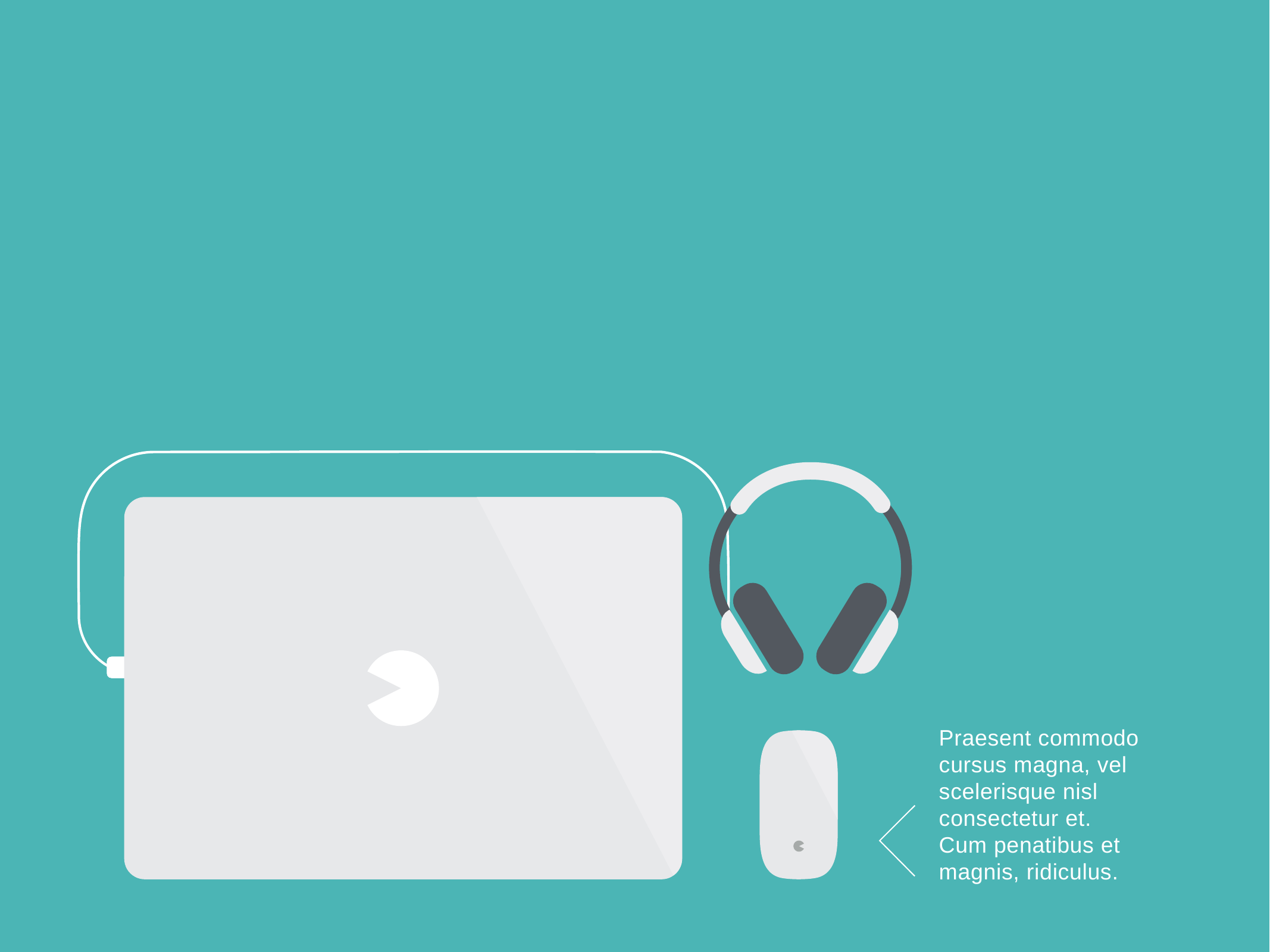

#

Praesent commodo cursus magna, vel scelerisque nisl consectetur et. Cum penatibus et magnis, ridiculus.